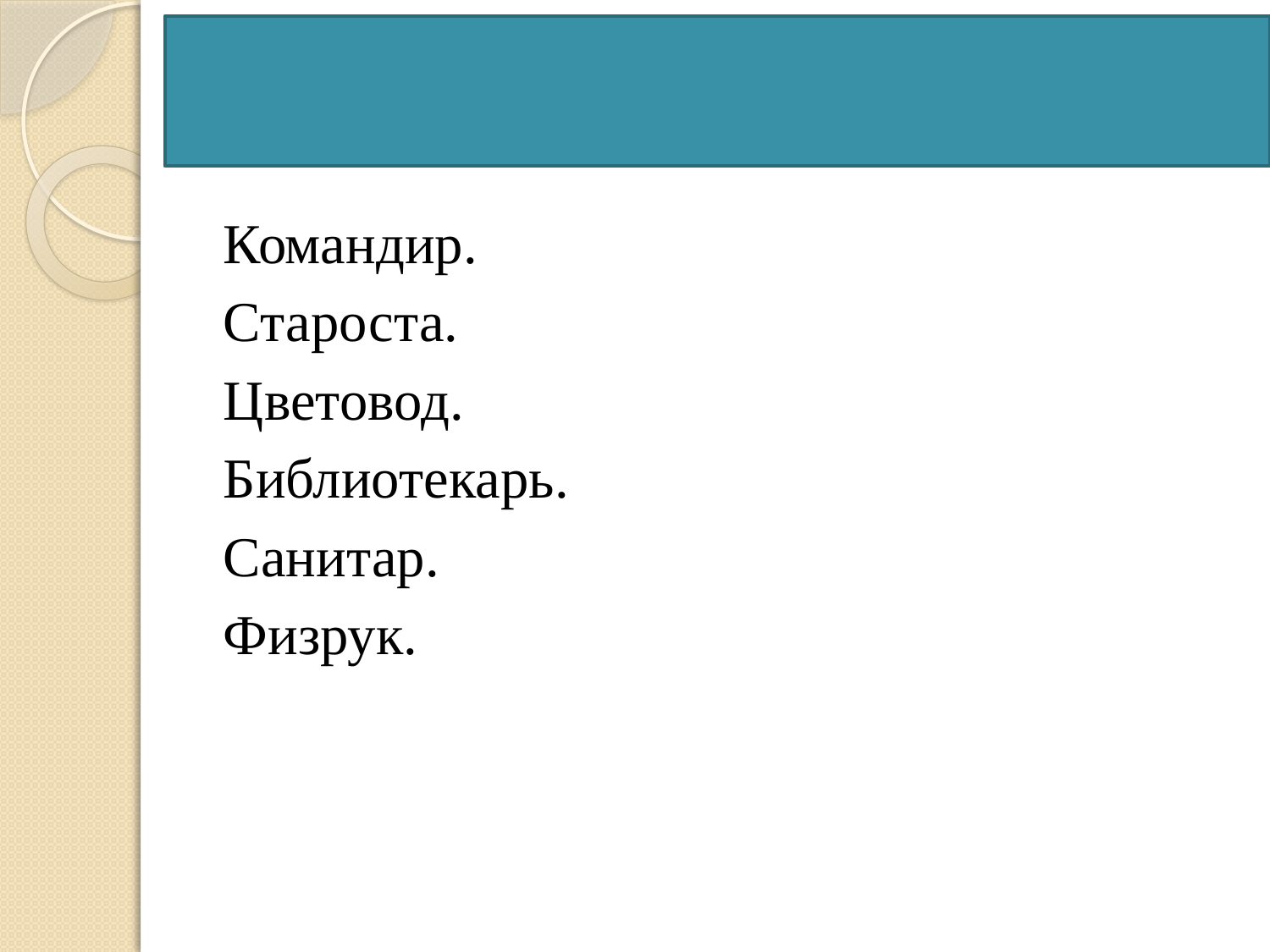

# Состав актива класса
Командир.
Староста.
Цветовод.
Библиотекарь.
Санитар.
Физрук.